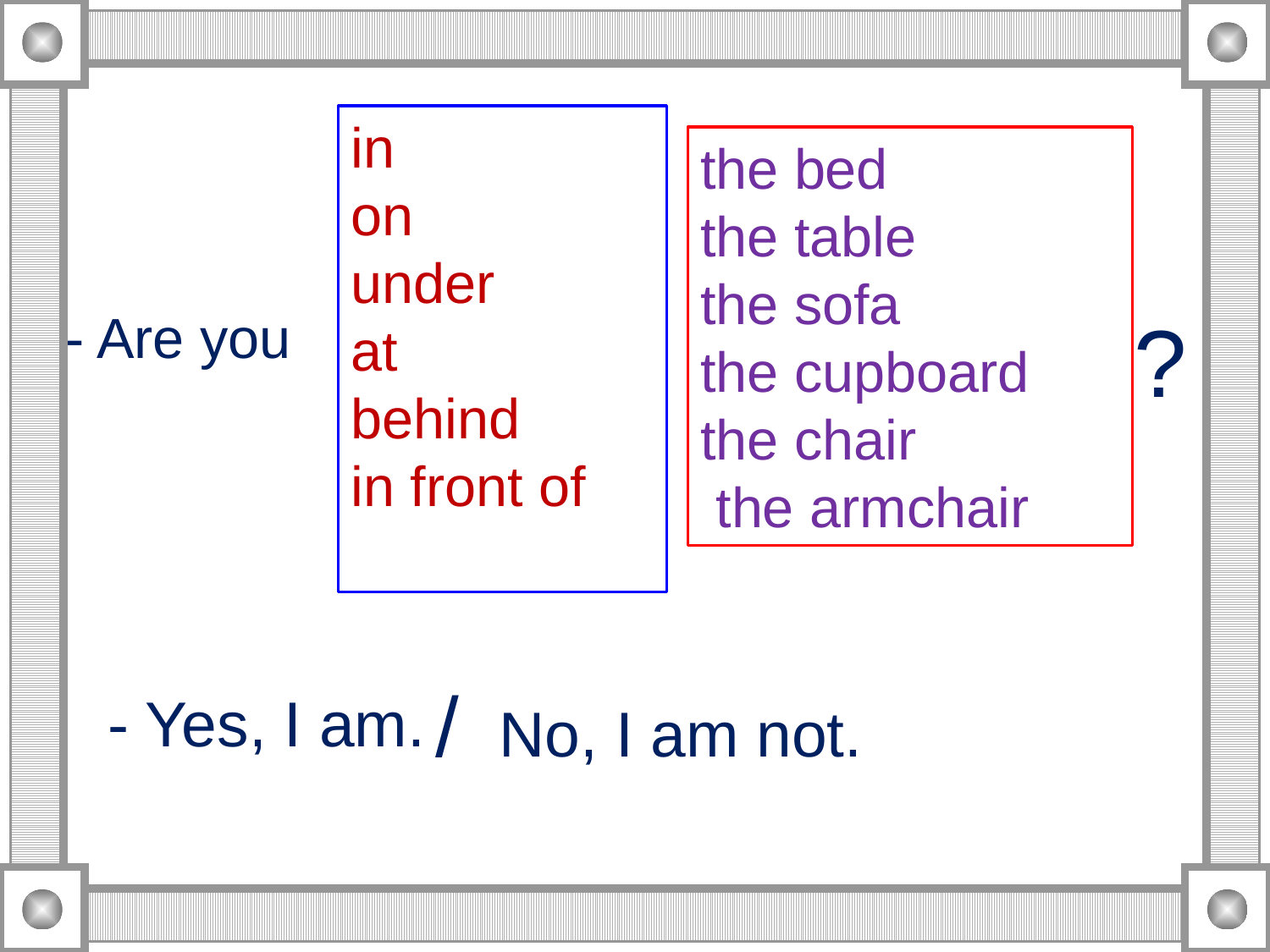

in
on
under
at
behind
in front of

the bed
the table
the sofa
the cupboard
the chair
 the armchair
- Are you
?
/
- Yes, I am.
No, I am not.